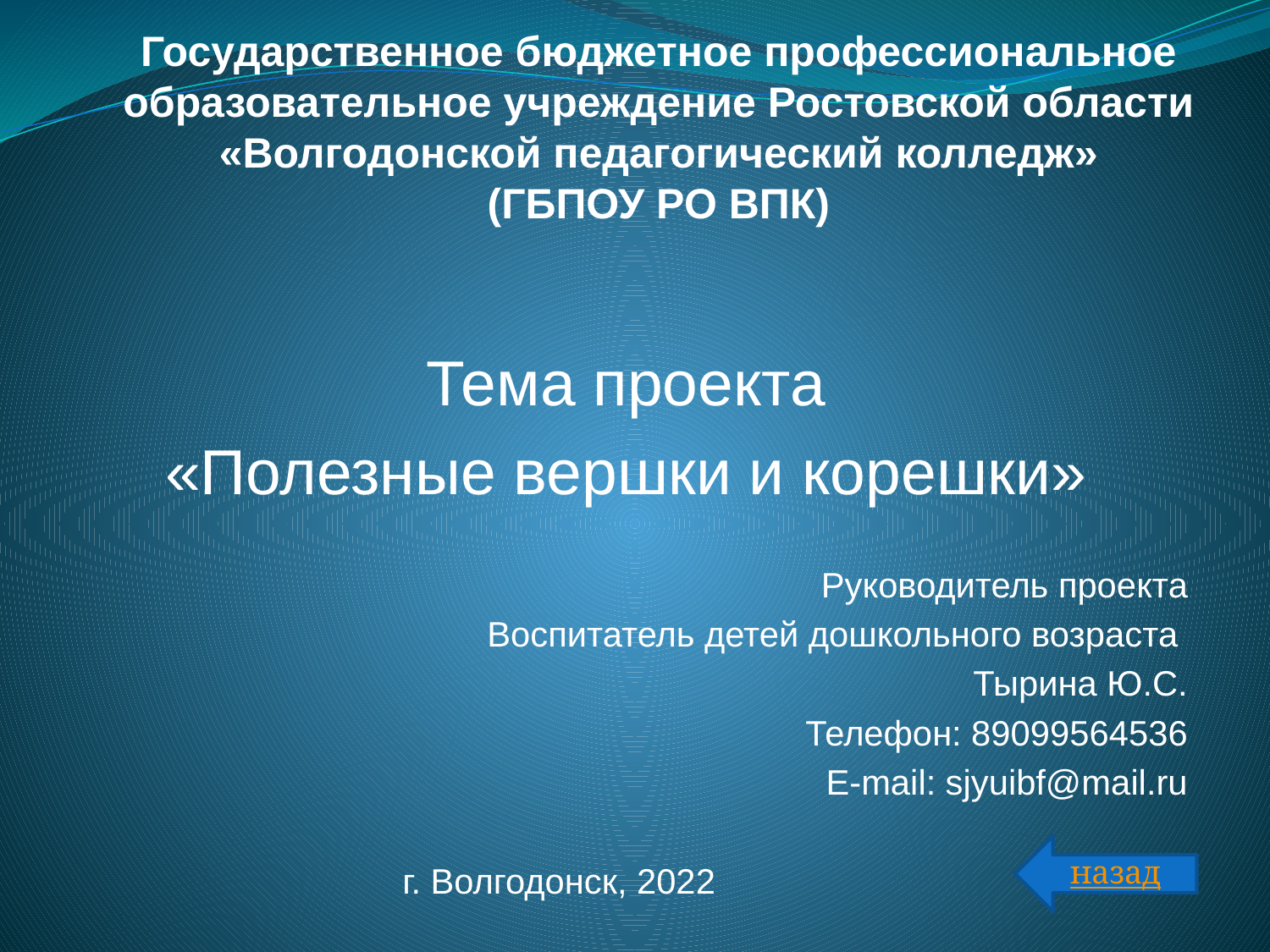

# Государственное бюджетное профессиональное образовательное учреждение Ростовской области «Волгодонской педагогический колледж» (ГБПОУ РО ВПК)
Тема проекта
«Полезные вершки и корешки»

Руководитель проекта
Воспитатель детей дошкольного возраста
Тырина Ю.С.
Телефон: 89099564536
Е-mail: sjyuibf@mail.ru

г. Волгодонск, 2022

назад